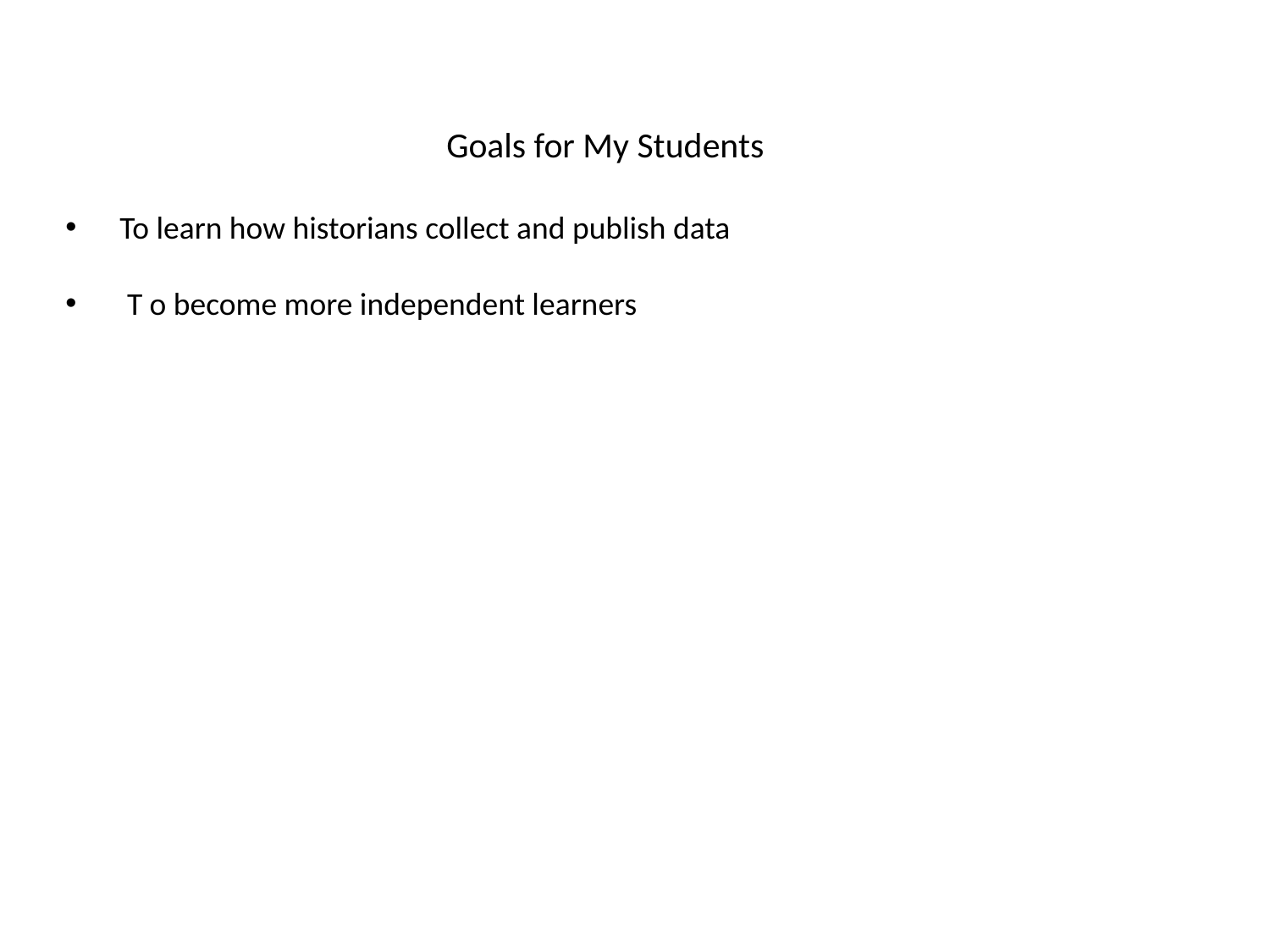

Goals for My Students

      To learn how historians collect and publish data

       T o become more independent learners